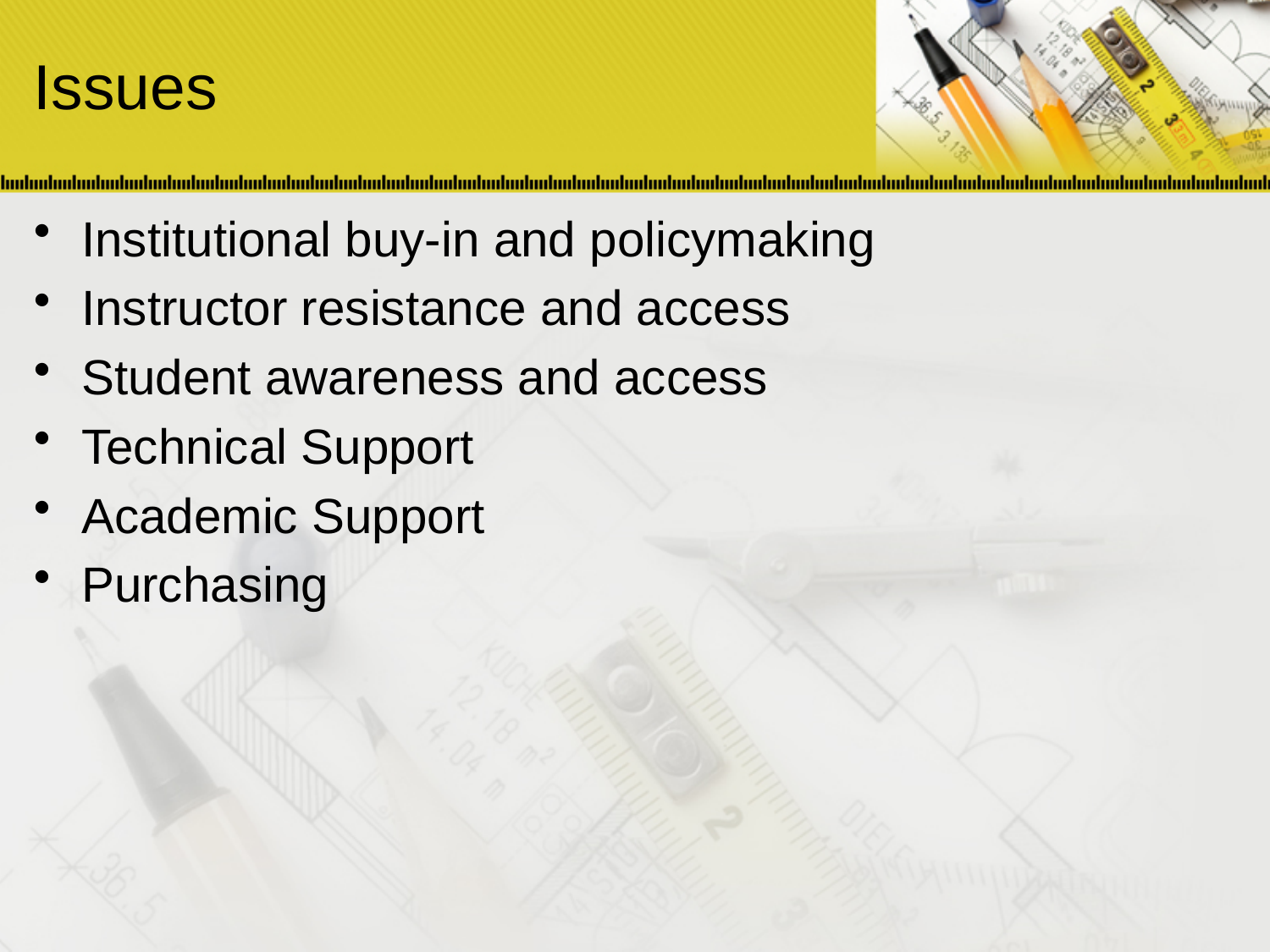

# Issues
Institutional buy-in and policymaking
Instructor resistance and access
Student awareness and access
Technical Support
Academic Support
Purchasing